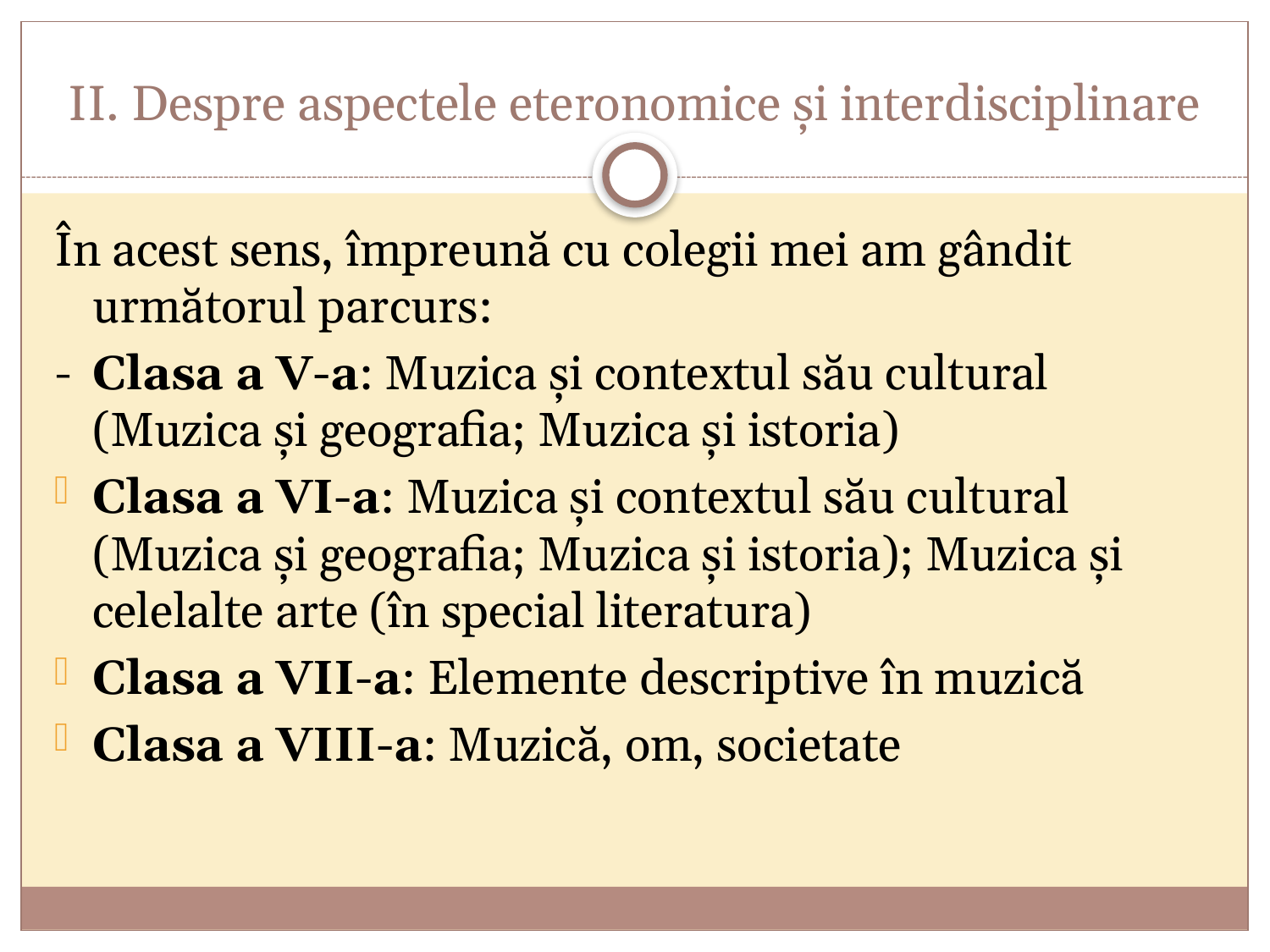

# II. Despre aspectele eteronomice și interdisciplinare
În acest sens, împreună cu colegii mei am gândit următorul parcurs:
-	Clasa a V-a: Muzica și contextul său cultural (Muzica și geografia; Muzica și istoria)
Clasa a VI-a: Muzica și contextul său cultural (Muzica și geografia; Muzica și istoria); Muzica și celelalte arte (în special literatura)
Clasa a VII-a: Elemente descriptive în muzică
Clasa a VIII-a: Muzică, om, societate